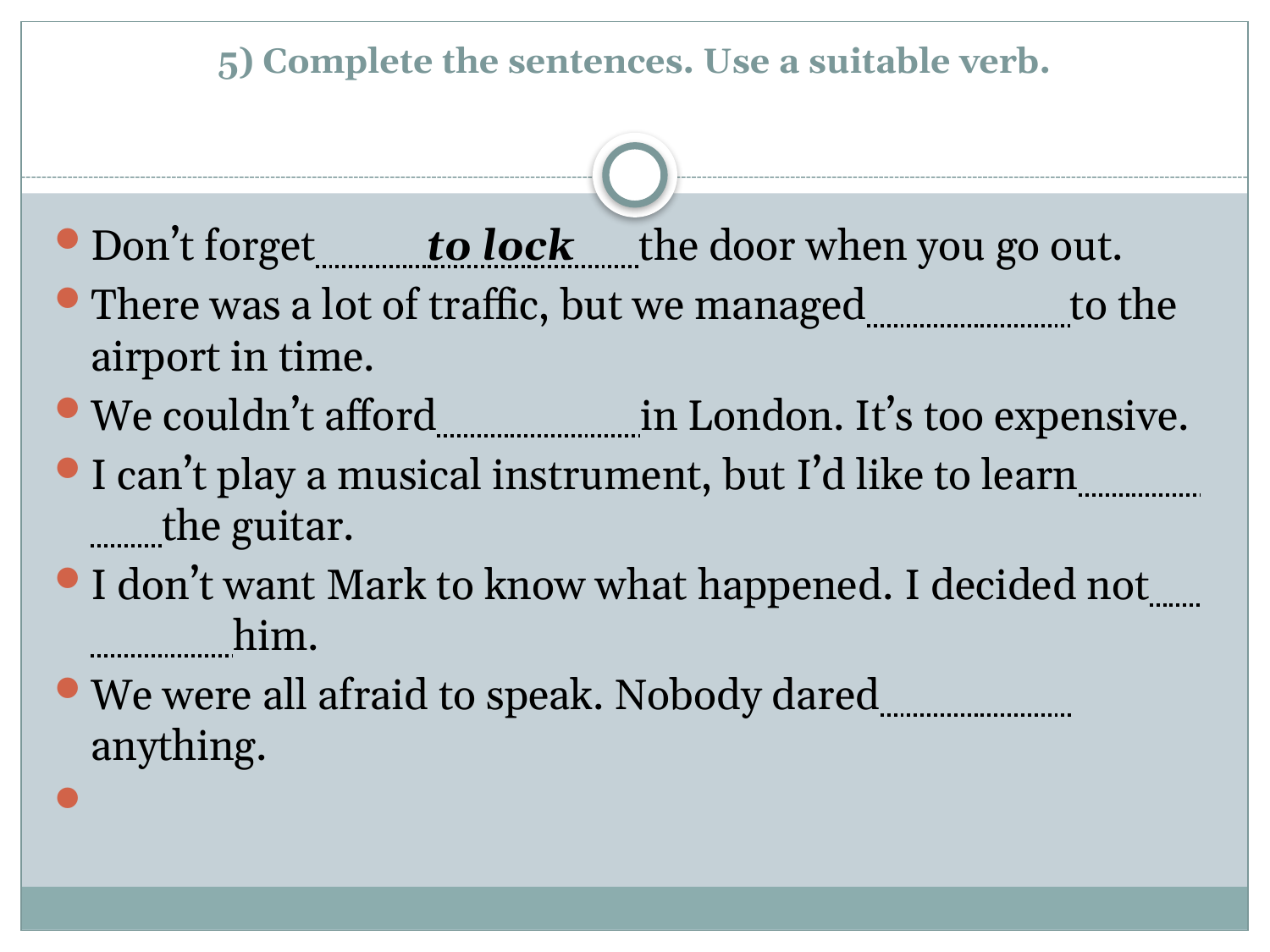

# 5) Complete the sentences. Use a suitable verb.
Don’t forget           to lock      the door when you go out.
There was a lot of traffic, but we managed                    to the airport in time.
We couldn’t afford                    in London. It’s too expensive.
I can’t play a musical instrument, but I’d like to learn                    the guitar.
I don’t want Mark to know what happened. I decided not                    him.
We were all afraid to speak. Nobody dared                    anything.